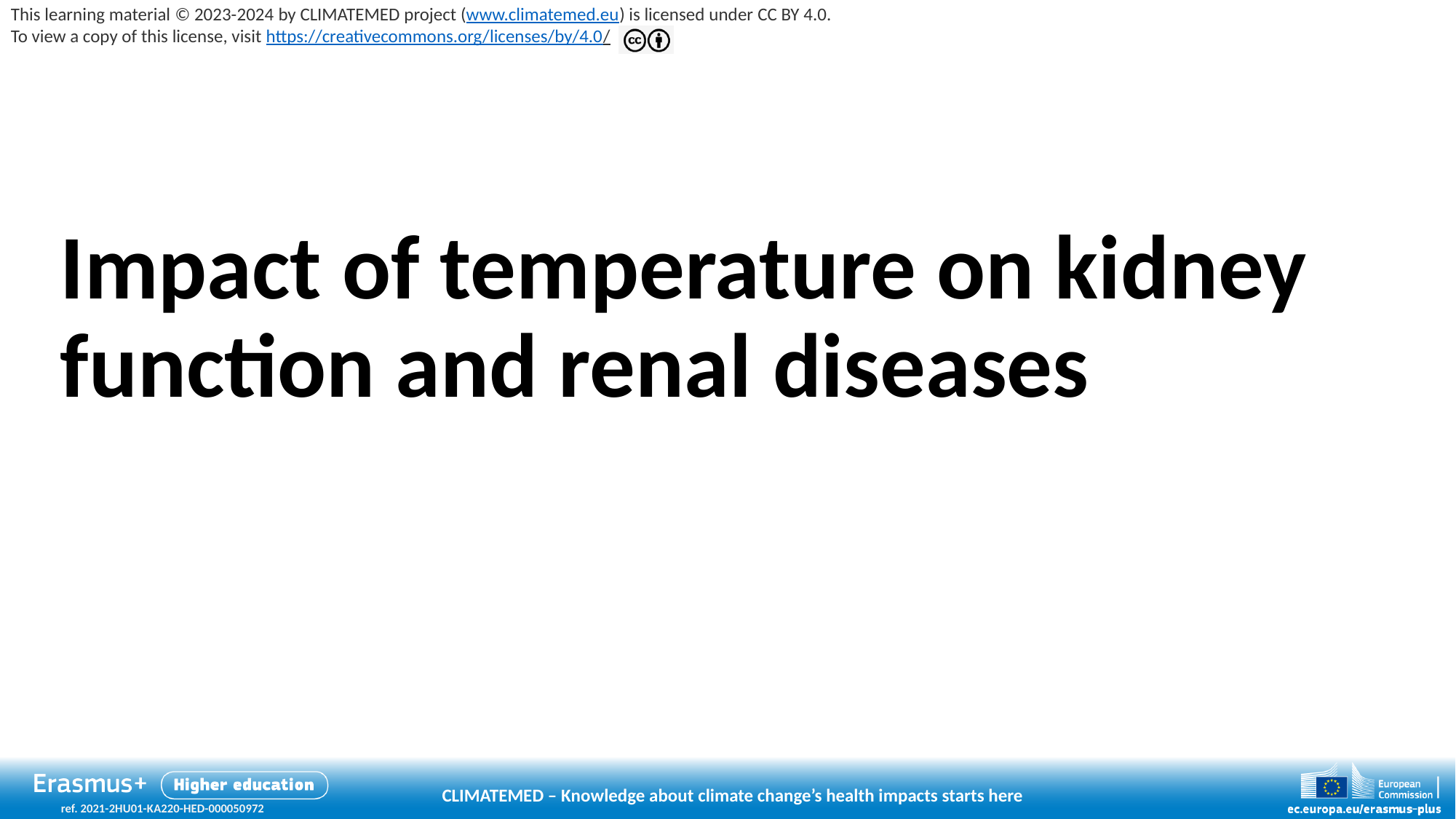

# Impact of temperature on kidney function and renal diseases